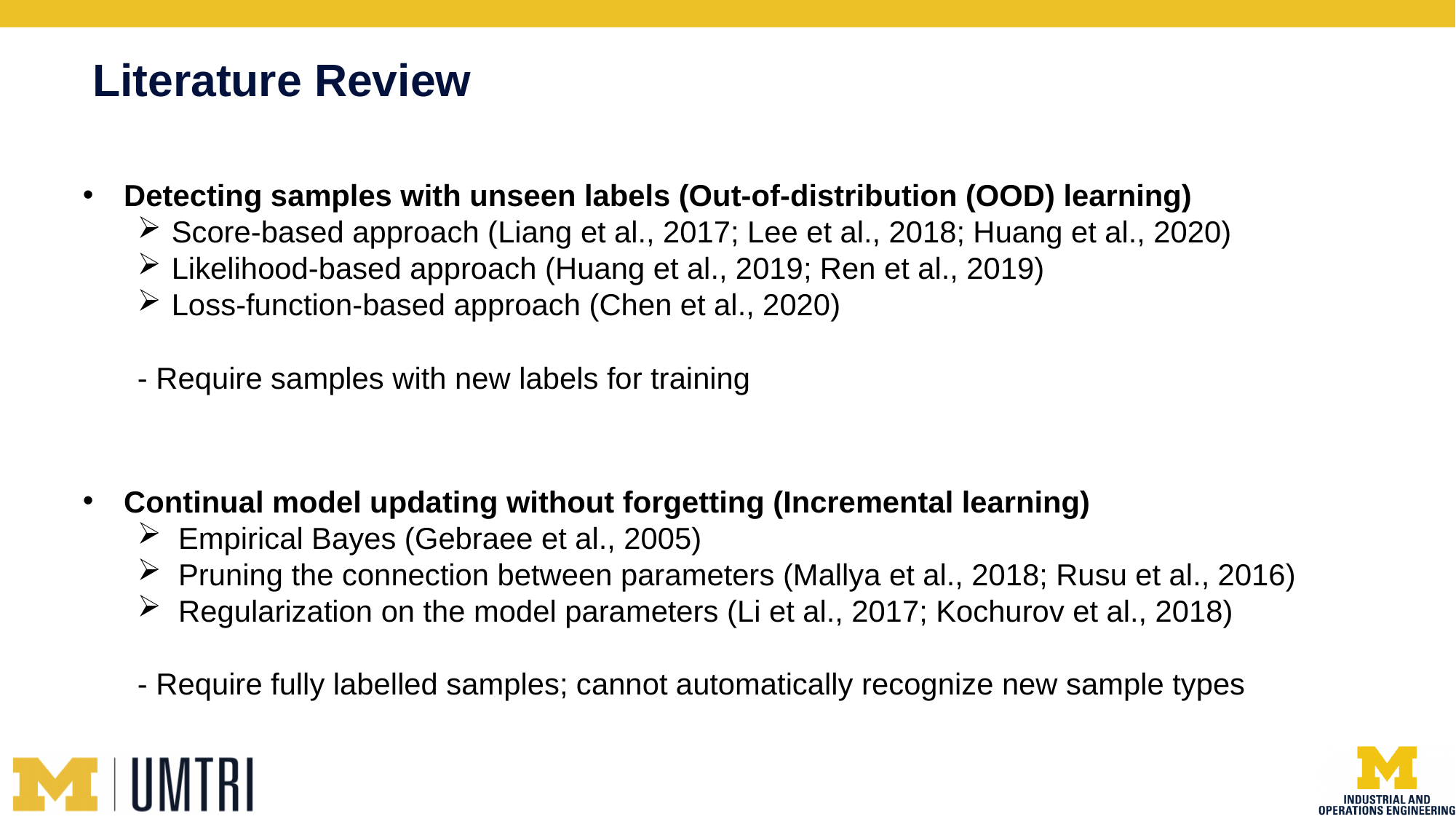

Literature Review

Detecting samples with unseen labels (Out-of-distribution (OOD) learning)
Score-based approach (Liang et al., 2017; Lee et al., 2018; Huang et al., 2020)
Likelihood-based approach (Huang et al., 2019; Ren et al., 2019)
Loss-function-based approach (Chen et al., 2020)

- Require samples with new labels for training

Continual model updating without forgetting (Incremental learning)
Empirical Bayes (Gebraee et al., 2005)
Pruning the connection between parameters (Mallya et al., 2018; Rusu et al., 2016)
Regularization on the model parameters (Li et al., 2017; Kochurov et al., 2018)

- Require fully labelled samples; cannot automatically recognize new sample types